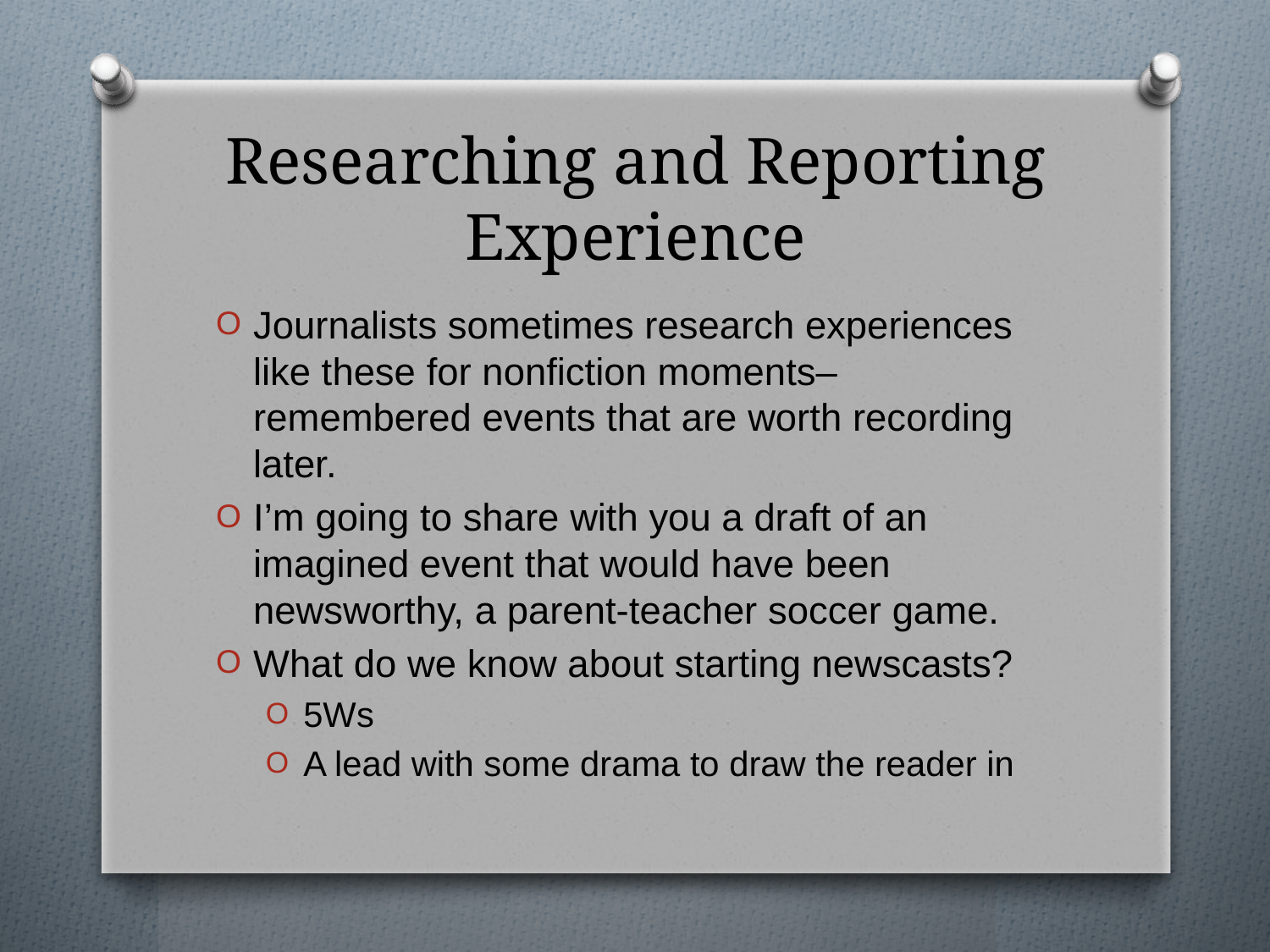

# Researching and Reporting Experience
Journalists sometimes research experiences like these for nonfiction moments– remembered events that are worth recording later.
I’m going to share with you a draft of an imagined event that would have been newsworthy, a parent-teacher soccer game.
What do we know about starting newscasts?
5Ws
A lead with some drama to draw the reader in